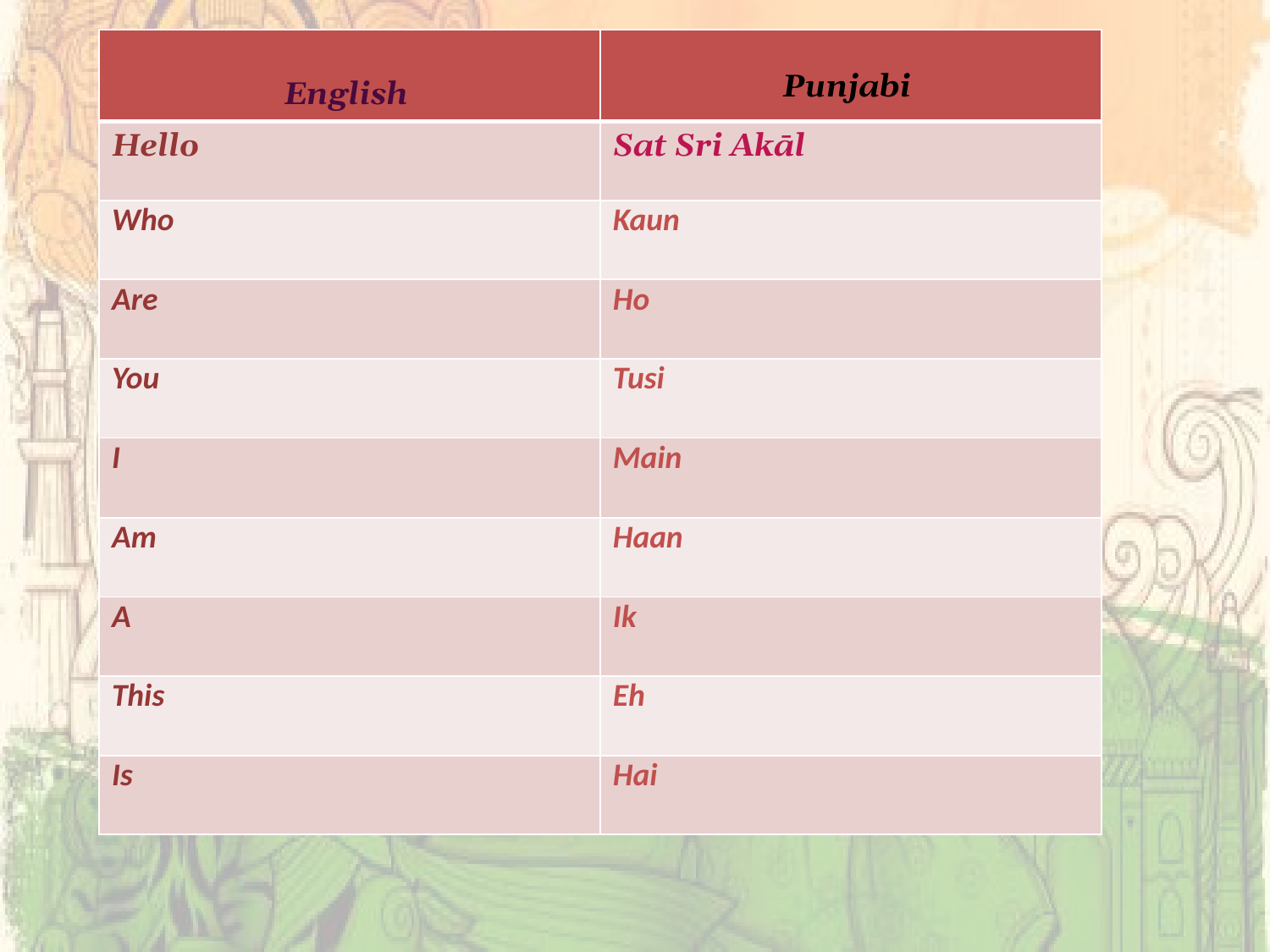

| English | Punjabi |
| --- | --- |
| Hello | Sat Sri Akāl |
| Who | Kaun |
| Are | Ho |
| You | Tusi |
| I | Main |
| Am | Haan |
| A | Ik |
| This | Eh |
| Is | Hai |